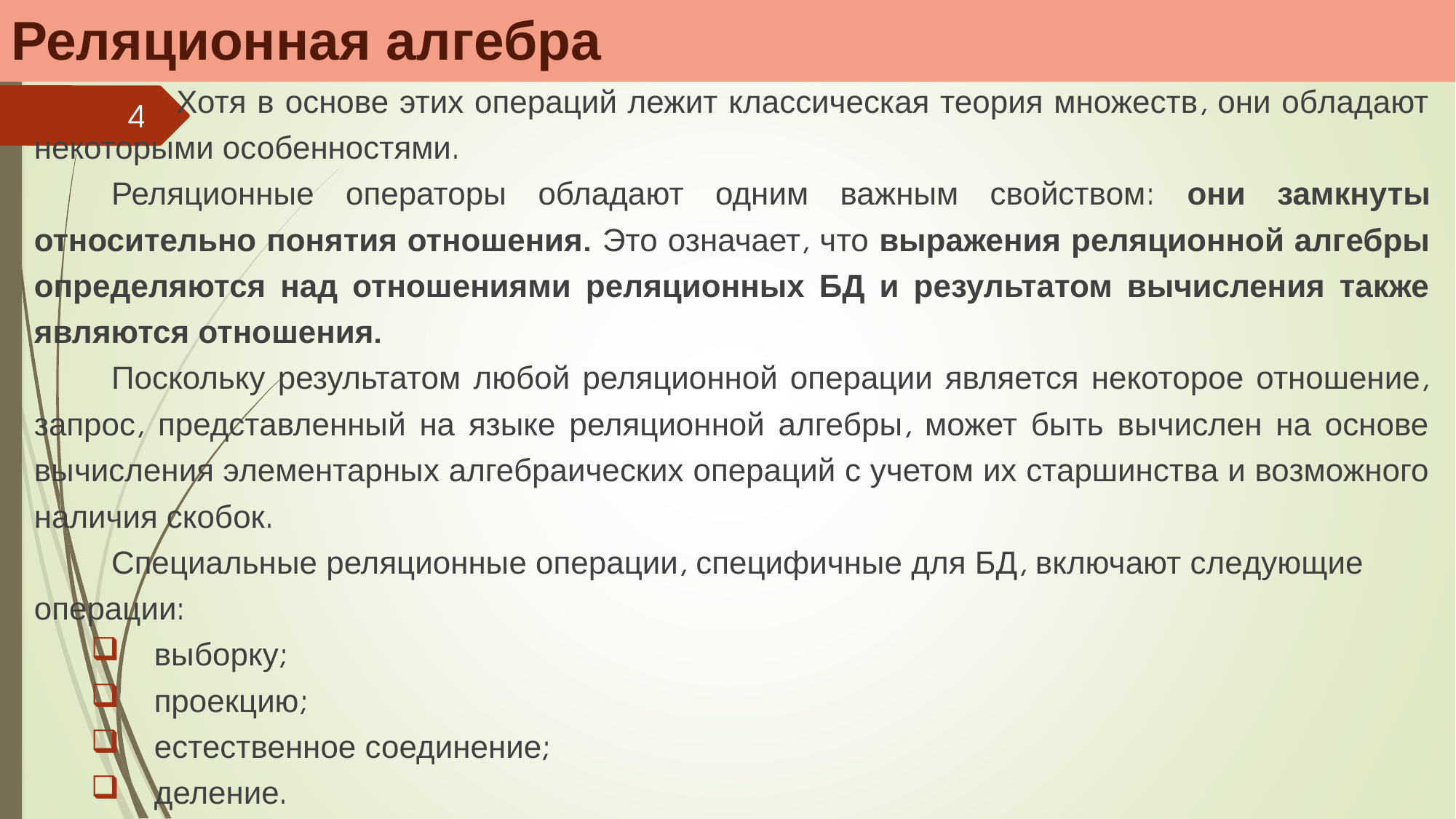

Реляционная алгебра
Хотя в основе этих операций лежит классическая теория множеств, они об­ладают некоторыми особенностями.
Реляционные операторы обладают одним важным свойством: они замкнуты относительно понятия отношения. Это означает, что выражения реляционной алгебры определяются над отношениями реляционных БД и результатом вычисления также являются отношения.
Поскольку результатом любой реляционной операции является некоторое отношение, запрос, представленный на языке реляционной алгебры, может быть вычислен на основе вычисления элементарных алгебраических операций с учетом их старшинства и возможного наличия скобок.
Специальные реляционные операции, специфичные для БД, включают сле­дующие операции:
выборку;
проекцию;
естественное соединение;
деление.

4